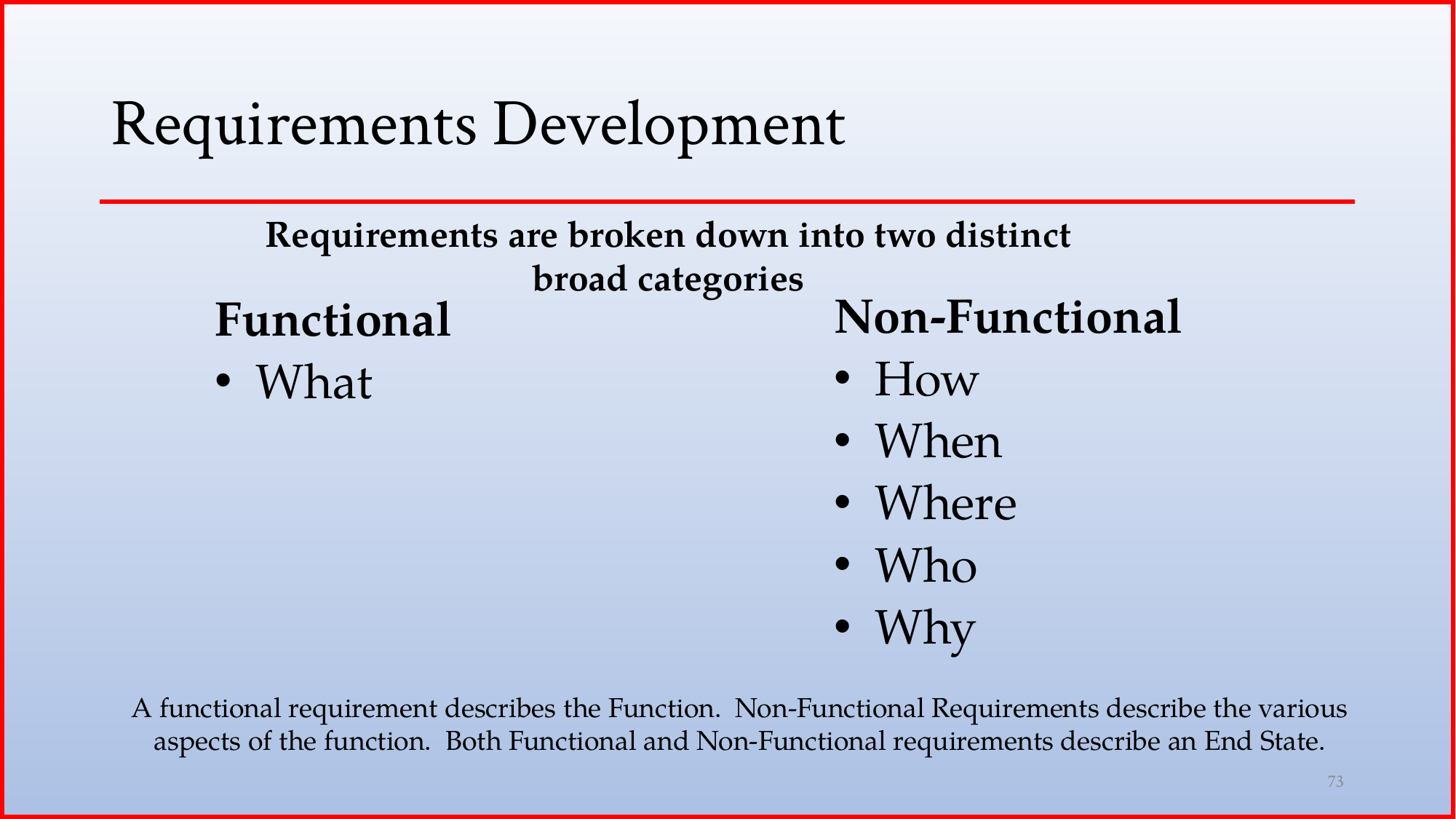

# Requirements Development
Requirements are broken down into two distinct broad categories
Non-Functional
How
When
Where
Who
Why

Functional
What
A functional requirement describes the Function.  Non-Functional Requirements describe the various aspects of the function.  Both Functional and Non-Functional requirements describe an End State.
73